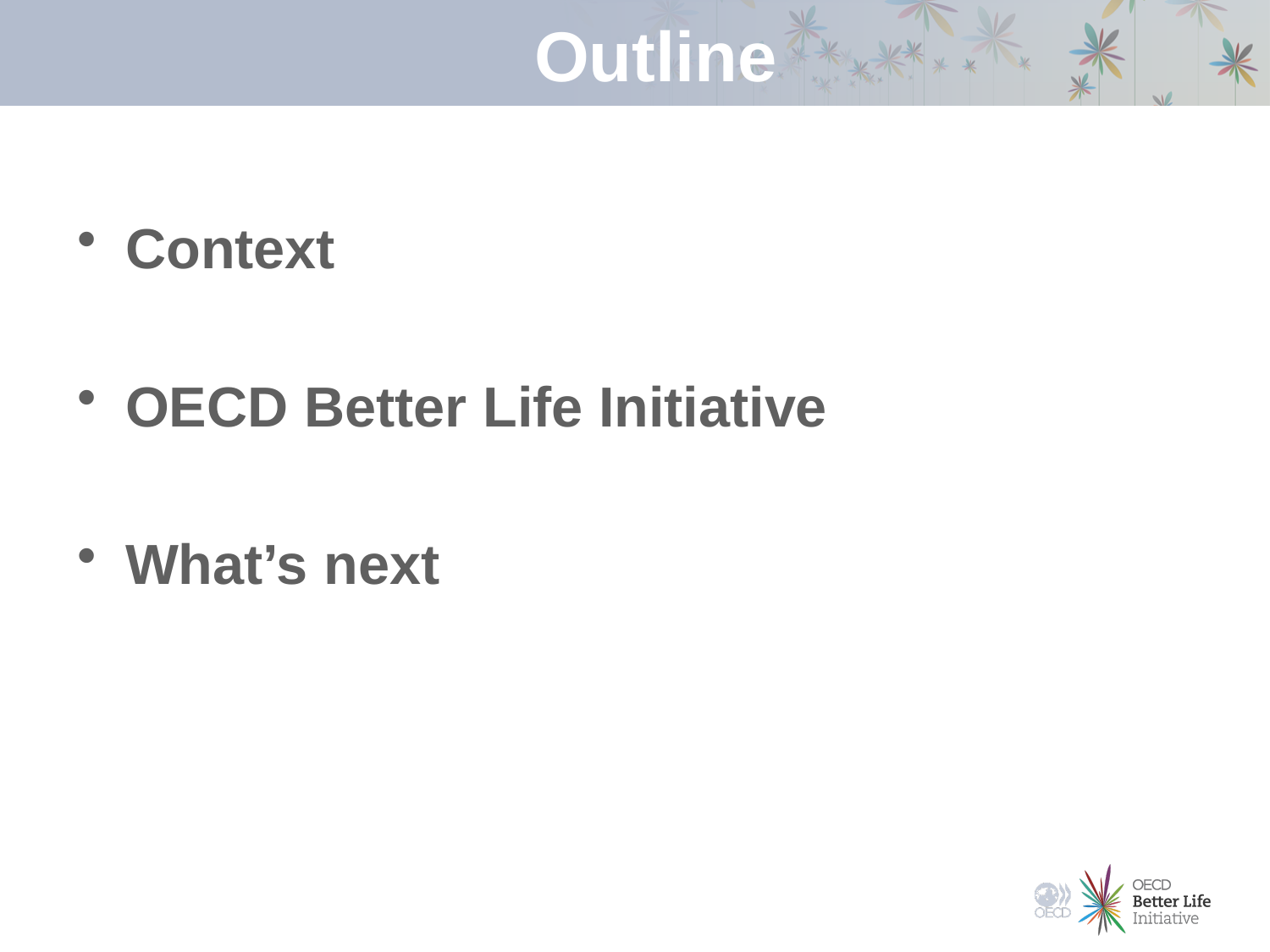

# Outline
Context

OECD Better Life Initiative

What’s next